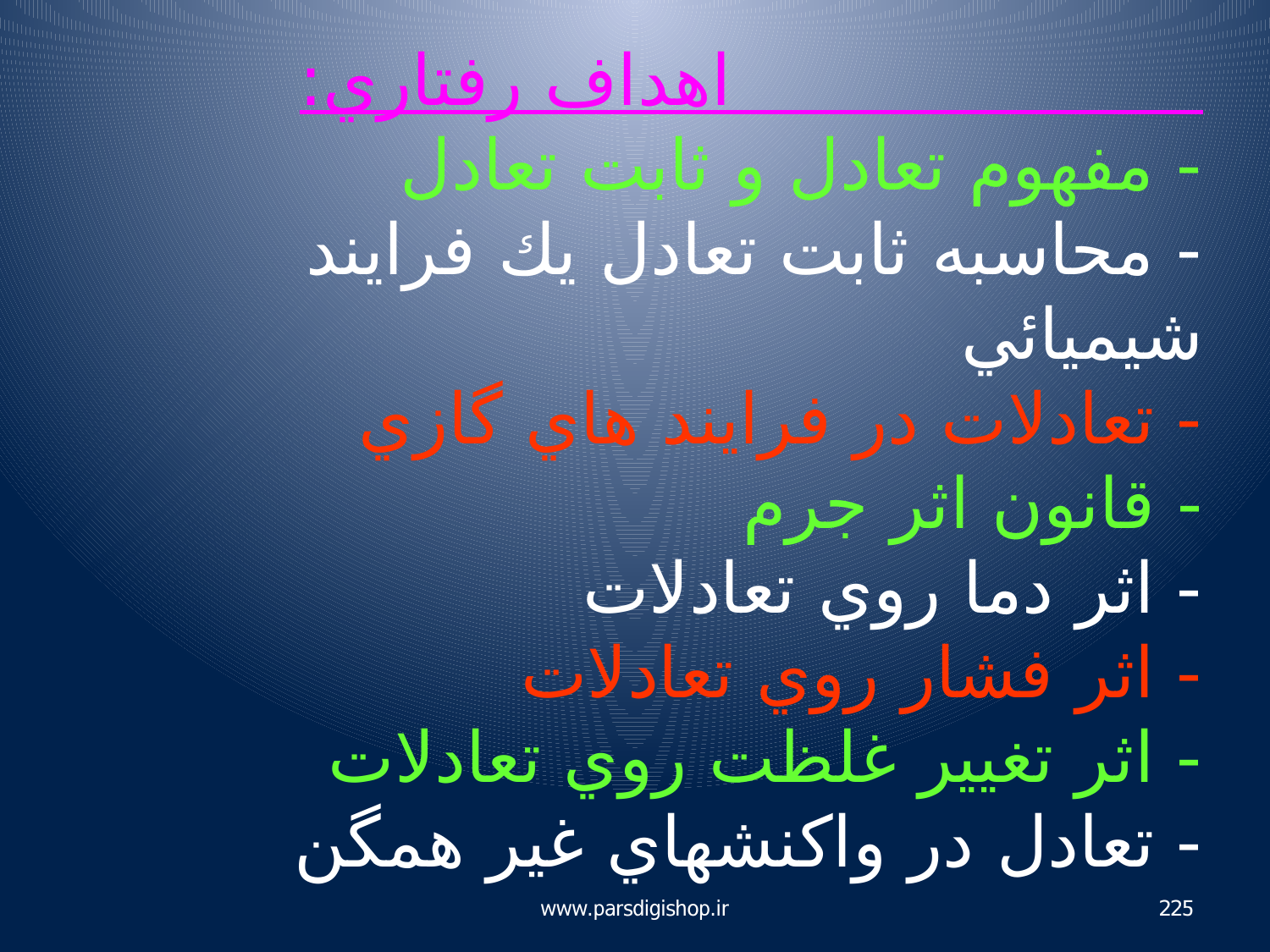

# اهداف رفتاري: - مفهوم تعادل و ثابت تعادل - محاسبه ثابت تعادل يك فرايند شيميائي - تعادلات در فرايند هاي گازي - قانون اثر جرم - اثر دما روي تعادلات - اثر فشار روي تعادلات - اثر تغيير غلظت روي تعادلات - تعادل در واكنشهاي غير همگن
www.parsdigishop.ir
225